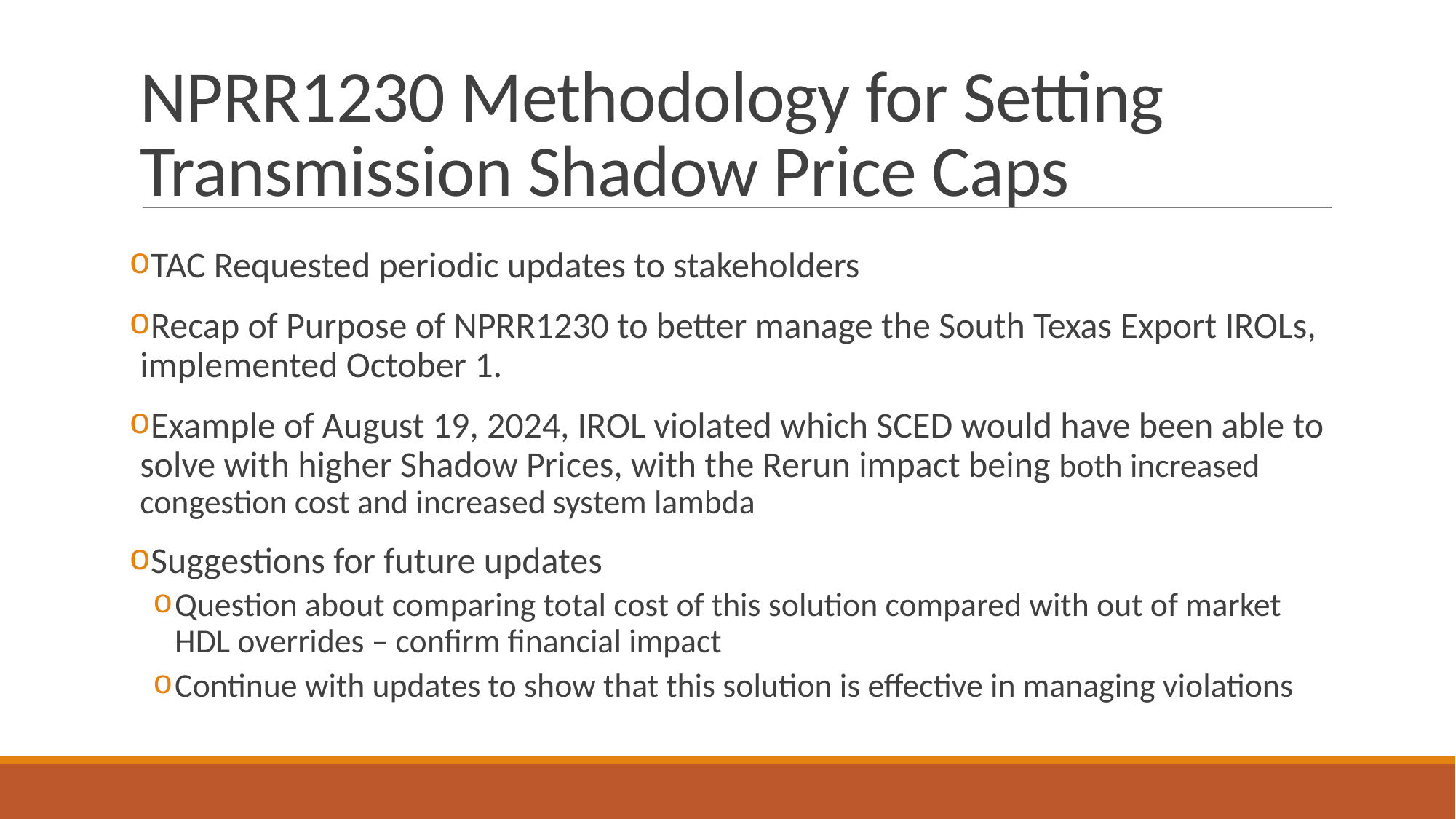

# NPRR1230 Methodology for Setting Transmission Shadow Price Caps
TAC Requested periodic updates to stakeholders
Recap of Purpose of NPRR1230 to better manage the South Texas Export IROLs, implemented October 1.
Example of August 19, 2024, IROL violated which SCED would have been able to solve with higher Shadow Prices, with the Rerun impact being both increased congestion cost and increased system lambda
Suggestions for future updates
Question about comparing total cost of this solution compared with out of market HDL overrides – confirm financial impact
Continue with updates to show that this solution is effective in managing violations